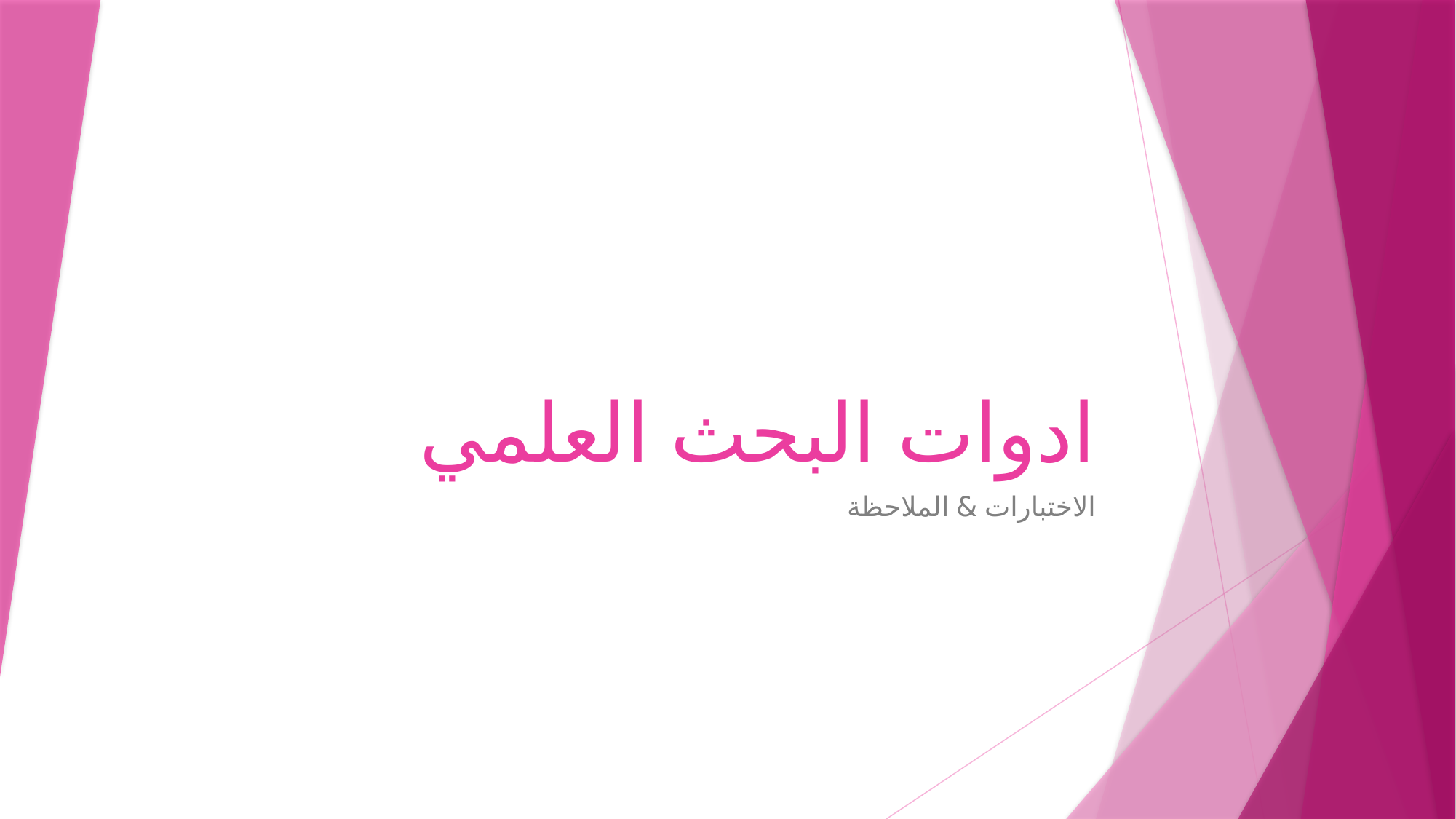

# ادوات البحث العلمي
الاختبارات & الملاحظة